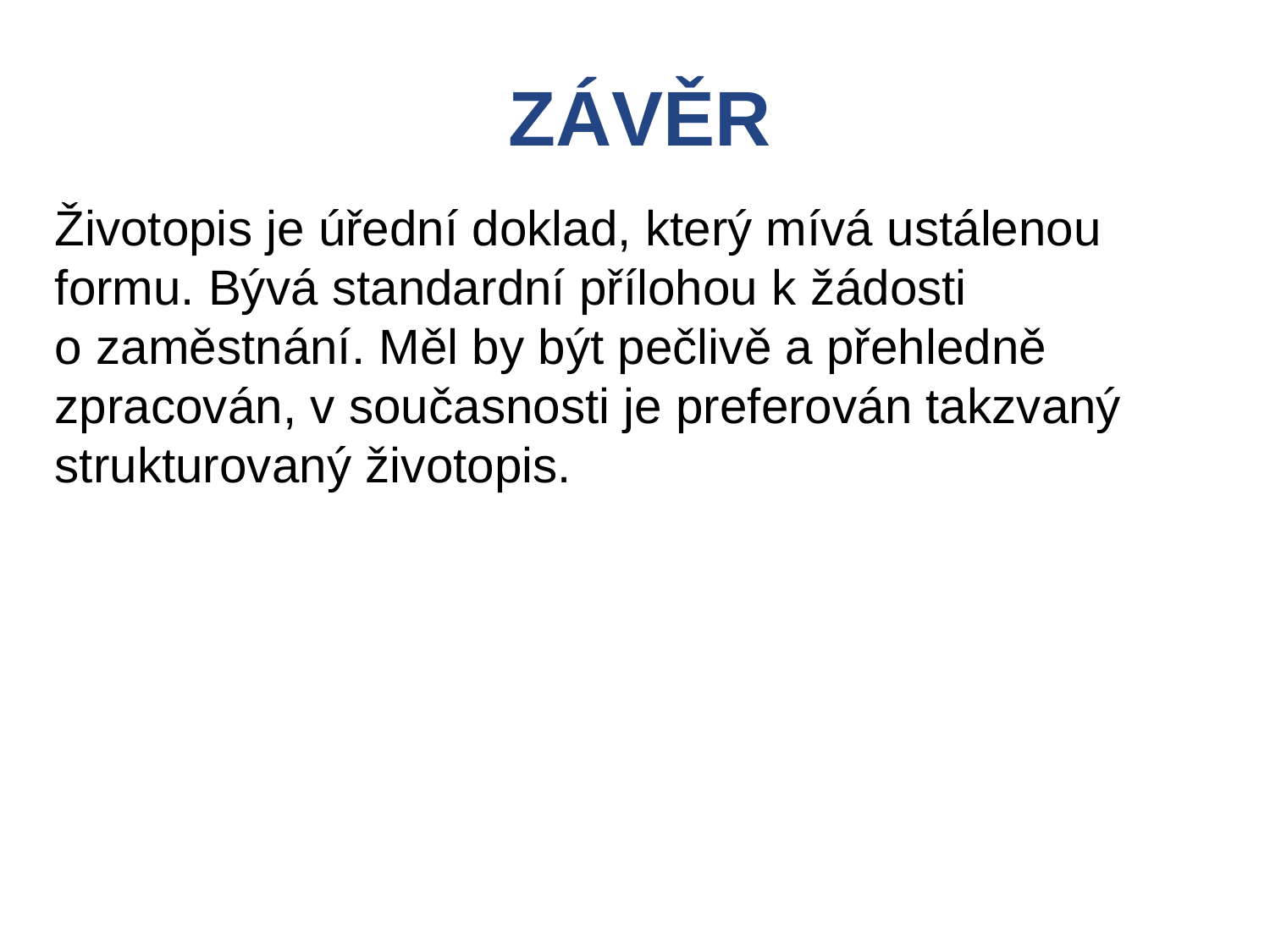

ZÁVĚR
Životopis je úřední doklad, který mívá ustálenou formu. Bývá standardní přílohou k žádosti
o zaměstnání. Měl by být pečlivě a přehledně zpracován, v současnosti je preferován takzvaný strukturovaný životopis.